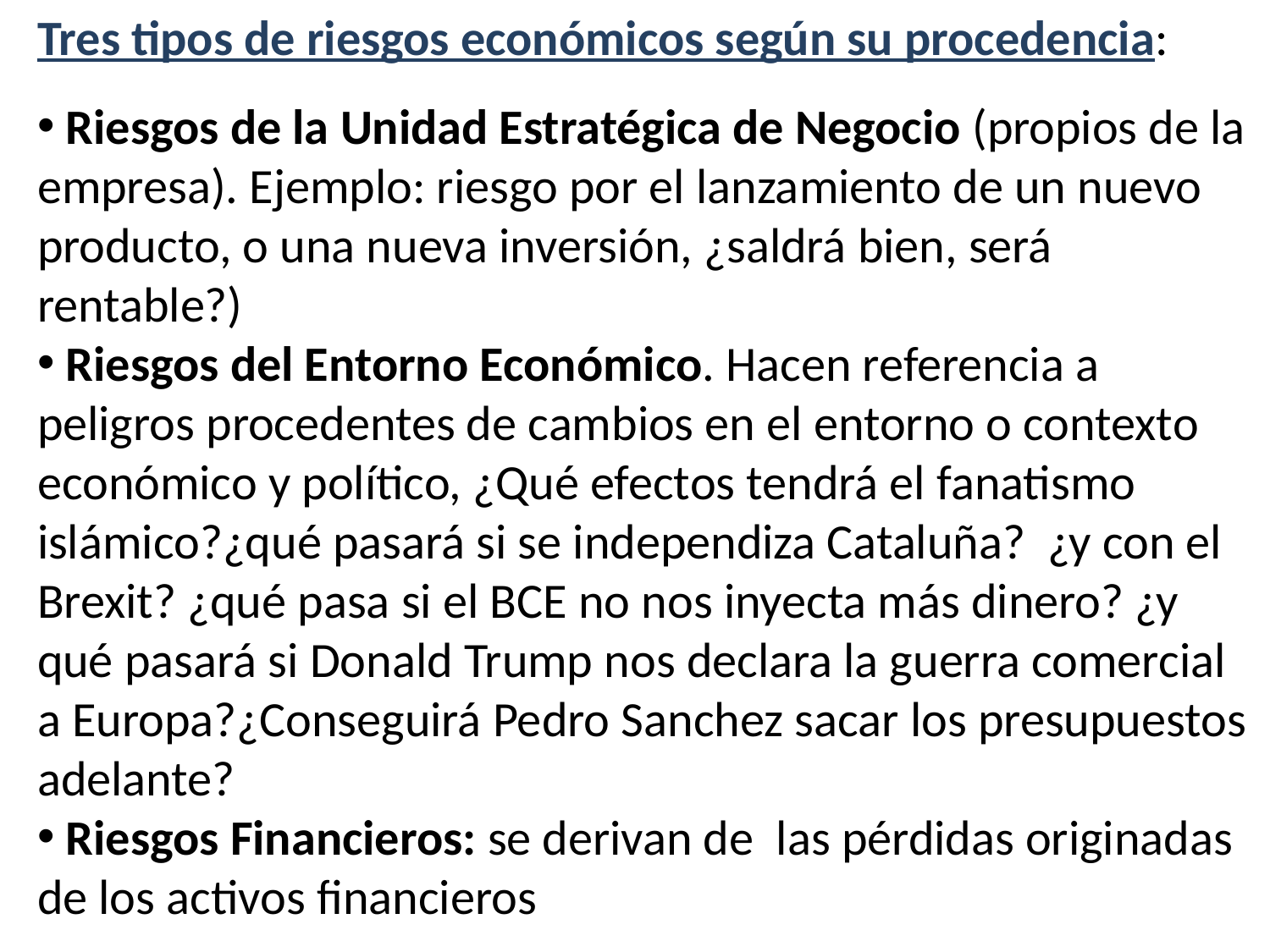

Tres tipos de riesgos económicos según su procedencia:

 Riesgos de la Unidad Estratégica de Negocio (propios de la empresa). Ejemplo: riesgo por el lanzamiento de un nuevo producto, o una nueva inversión, ¿saldrá bien, será rentable?)
 Riesgos del Entorno Económico. Hacen referencia a peligros procedentes de cambios en el entorno o contexto económico y político, ¿Qué efectos tendrá el fanatismo islámico?¿qué pasará si se independiza Cataluña?  ¿y con el Brexit? ¿qué pasa si el BCE no nos inyecta más dinero? ¿y qué pasará si Donald Trump nos declara la guerra comercial a Europa?¿Conseguirá Pedro Sanchez sacar los presupuestos adelante?
 Riesgos Financieros: se derivan de  las pérdidas originadas de los activos financieros